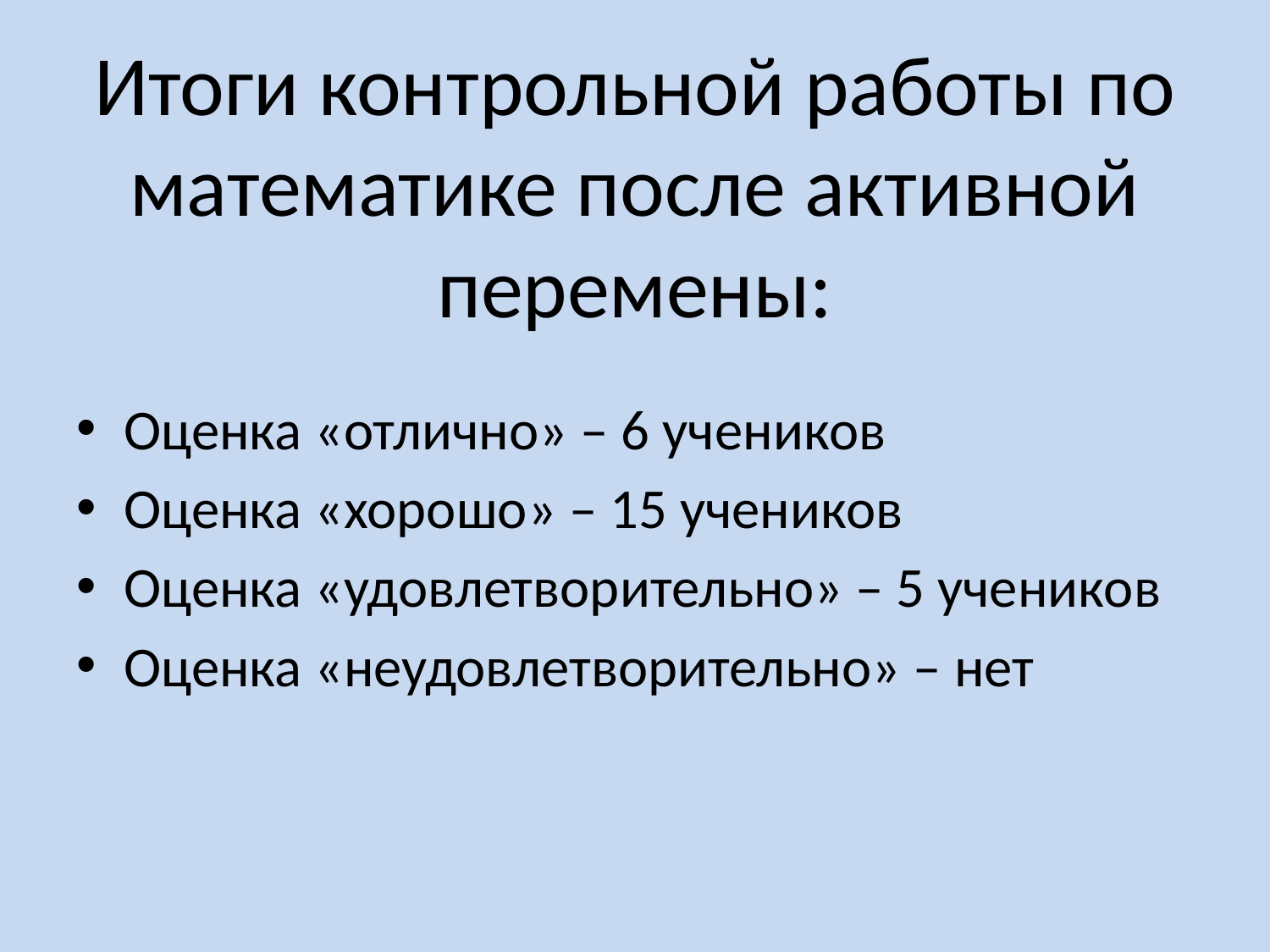

# Итоги контрольной работы по математике после активной перемены:
Оценка «отлично» – 6 учеников
Оценка «хорошо» – 15 учеников
Оценка «удовлетворительно» – 5 учеников
Оценка «неудовлетворительно» – нет